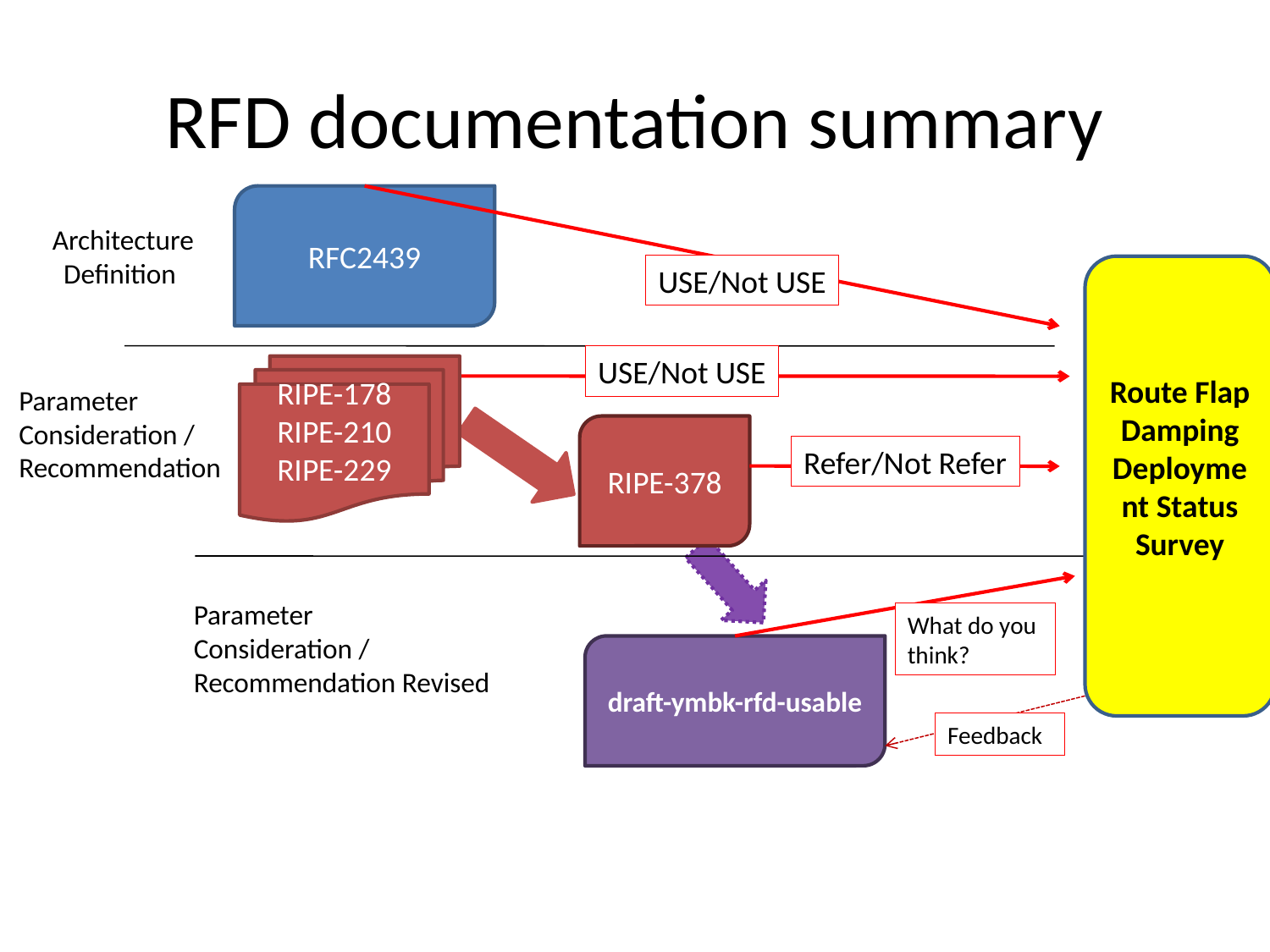

# RFD documentation summary
RFC2439
Architecture
Definition
USE/Not USE
Route Flap Damping Deployment Status Survey

USE/Not USE
RIPE-178
RIPE-210
RIPE-229

Parameter
Consideration /
Recommendation
RIPE-378

Refer/Not Refer

Parameter
Consideration /
Recommendation Revised
What do you
think?
draft-ymbk-rfd-usable
Feedback